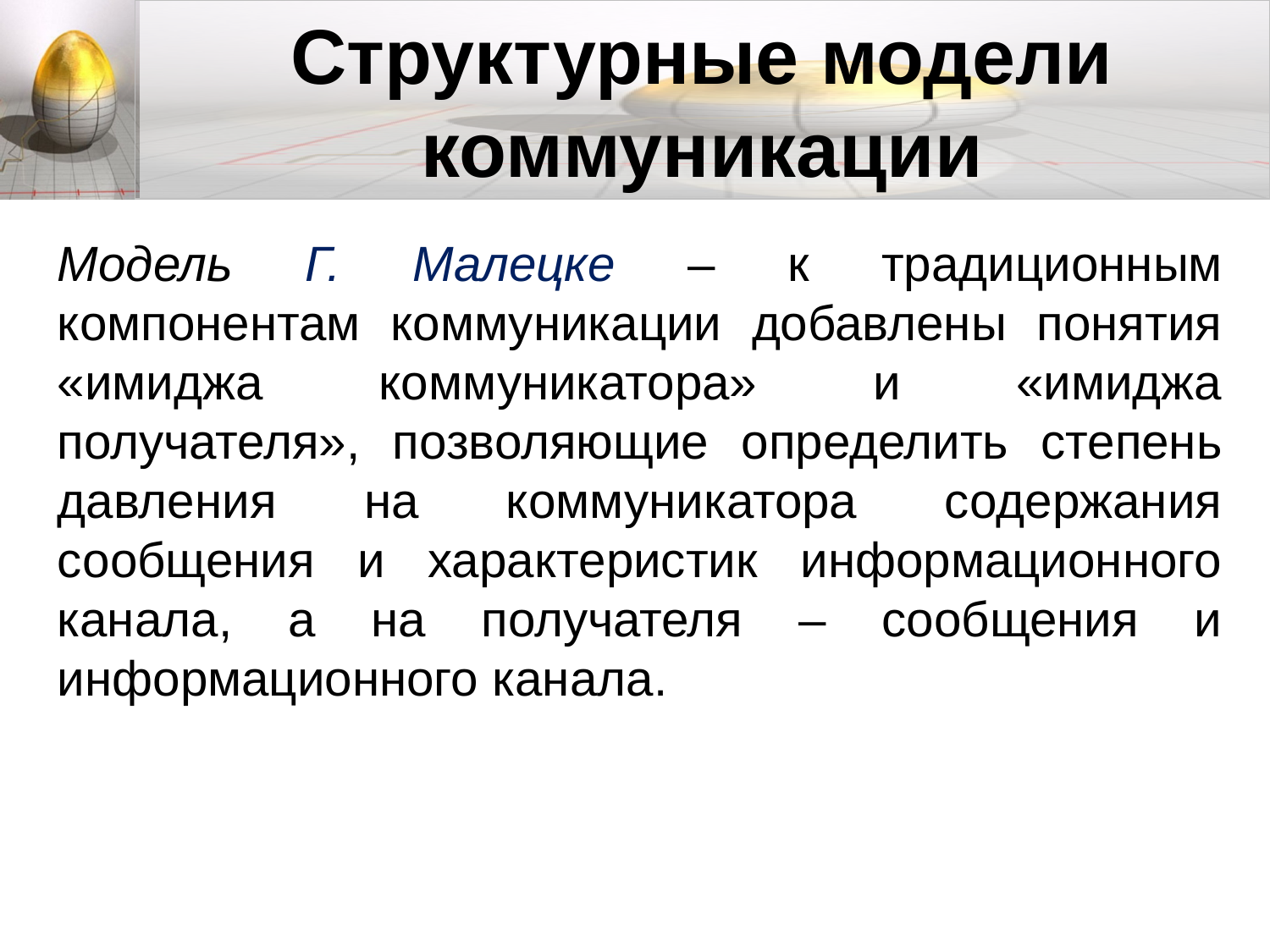

# Структурные модели коммуникации
Модель Г. Малецке – к традиционным компонентам коммуникации добавлены понятия «имиджа коммуникатора» и «имиджа получателя», позволяющие определить степень давления на коммуникатора содержания сообщения и характеристик информационного канала, а на получателя – сообщения и информационного канала.